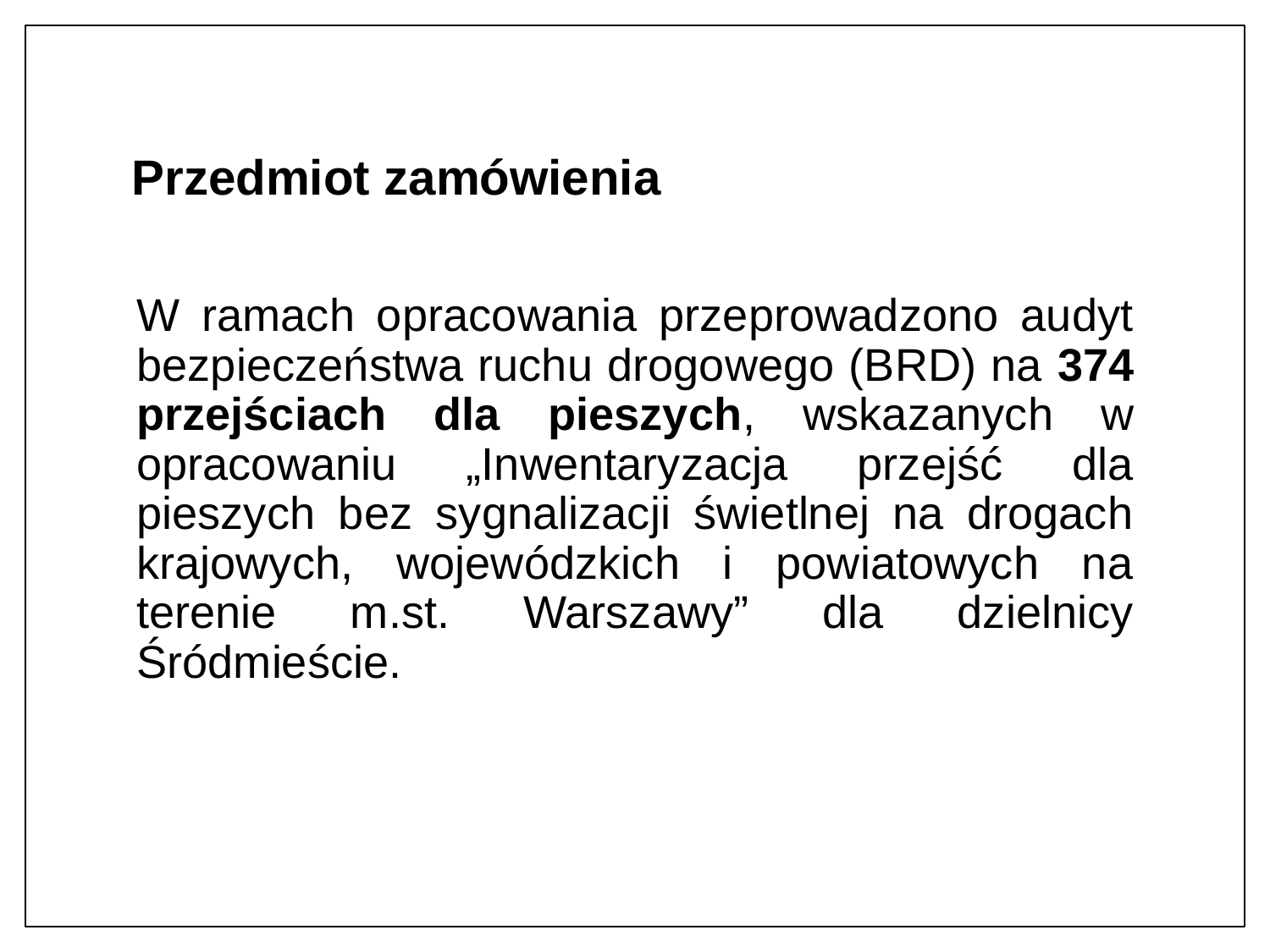

# Przedmiot zamówienia
W ramach opracowania przeprowadzono audyt bezpieczeństwa ruchu drogowego (BRD) na 374 przejściach dla pieszych, wskazanych w opracowaniu „Inwentaryzacja przejść dla pieszych bez sygnalizacji świetlnej na drogach krajowych, wojewódzkich i powiatowych na terenie m.st. Warszawy” dla dzielnicy Śródmieście.